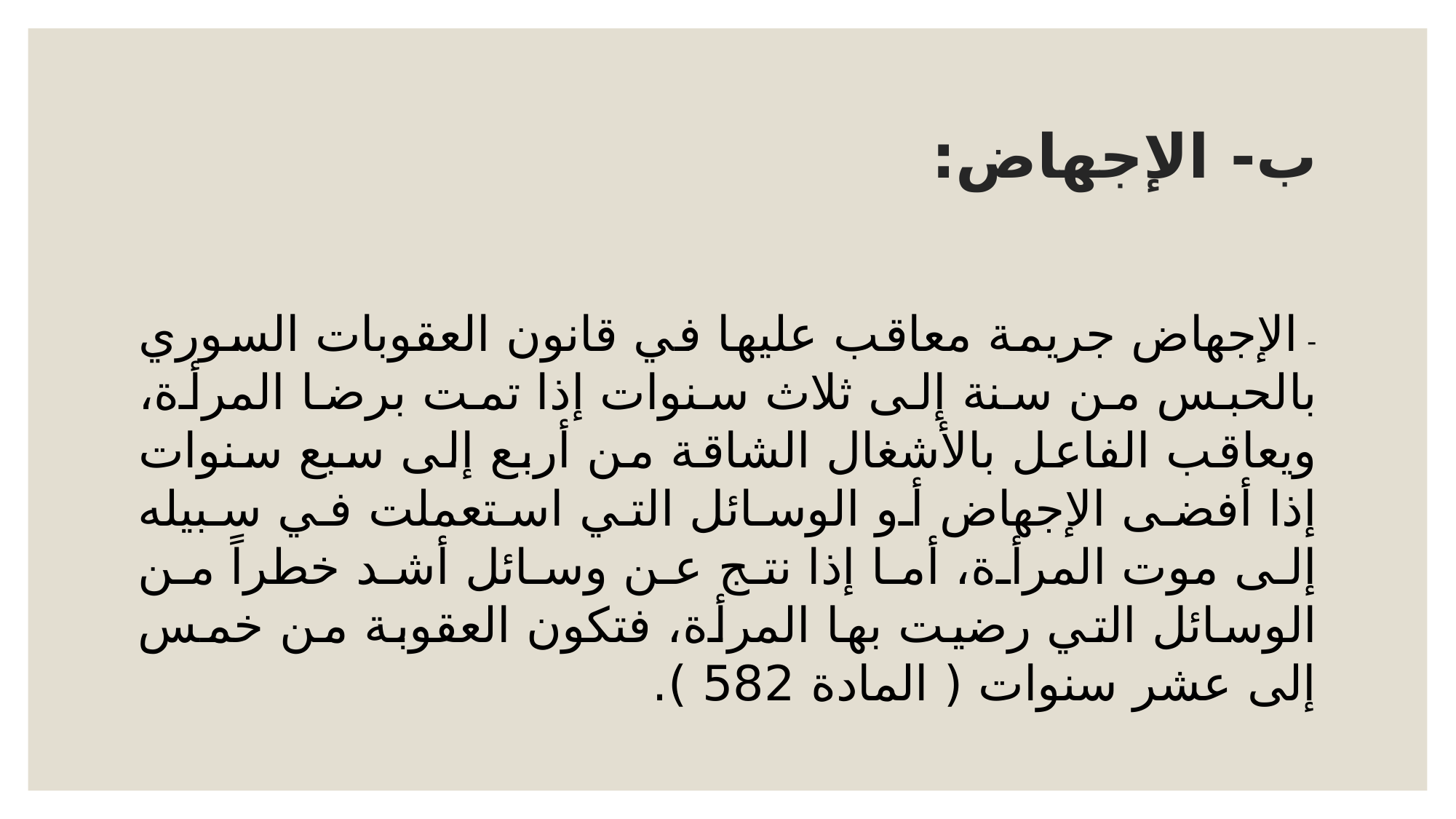

# ب- الإجهاض:

- الإجهاض جريمة معاقب عليها في قانون العقوبات السوري بالحبس من سنة إلى ثلاث سنوات إذا تمت برضا المرأة، ويعاقب الفاعل بالأشغال الشاقة من أربع إلى سبع سنوات إذا أفضى الإجهاض أو الوسائل التي استعملت في سبيله إلى موت المرأة، أما إذا نتج عن وسائل أشد خطراً من الوسائل التي رضيت بها المرأة، فتكون العقوبة من خمس إلى عشر سنوات ( المادة 582 ).